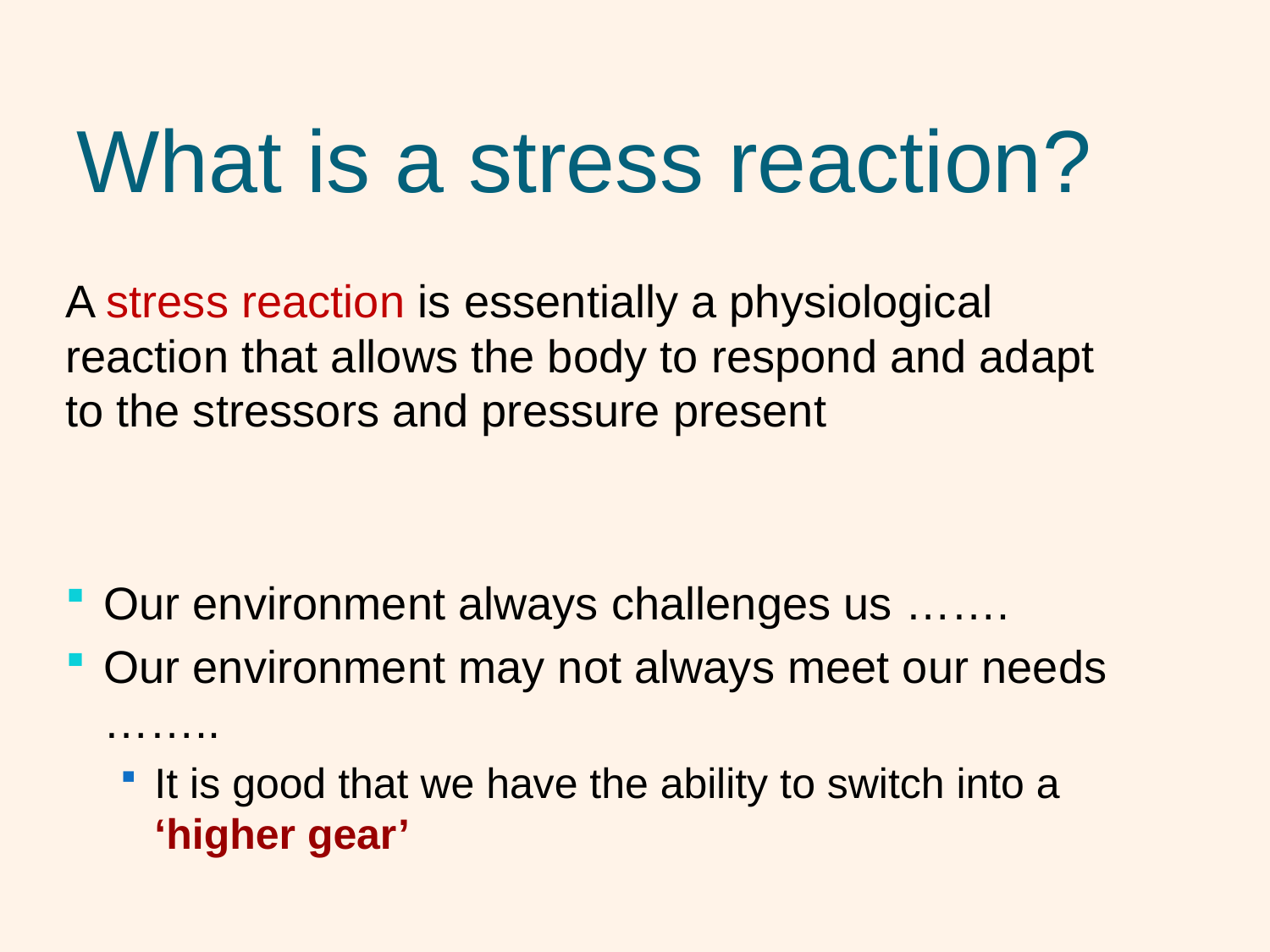

# What is a stress reaction?

A stress reaction is essentially a physiological reaction that allows the body to respond and adapt to the stressors and pressure present

Our environment always challenges us …….
Our environment may not always meet our needs ……..
It is good that we have the ability to switch into a ‘higher gear’